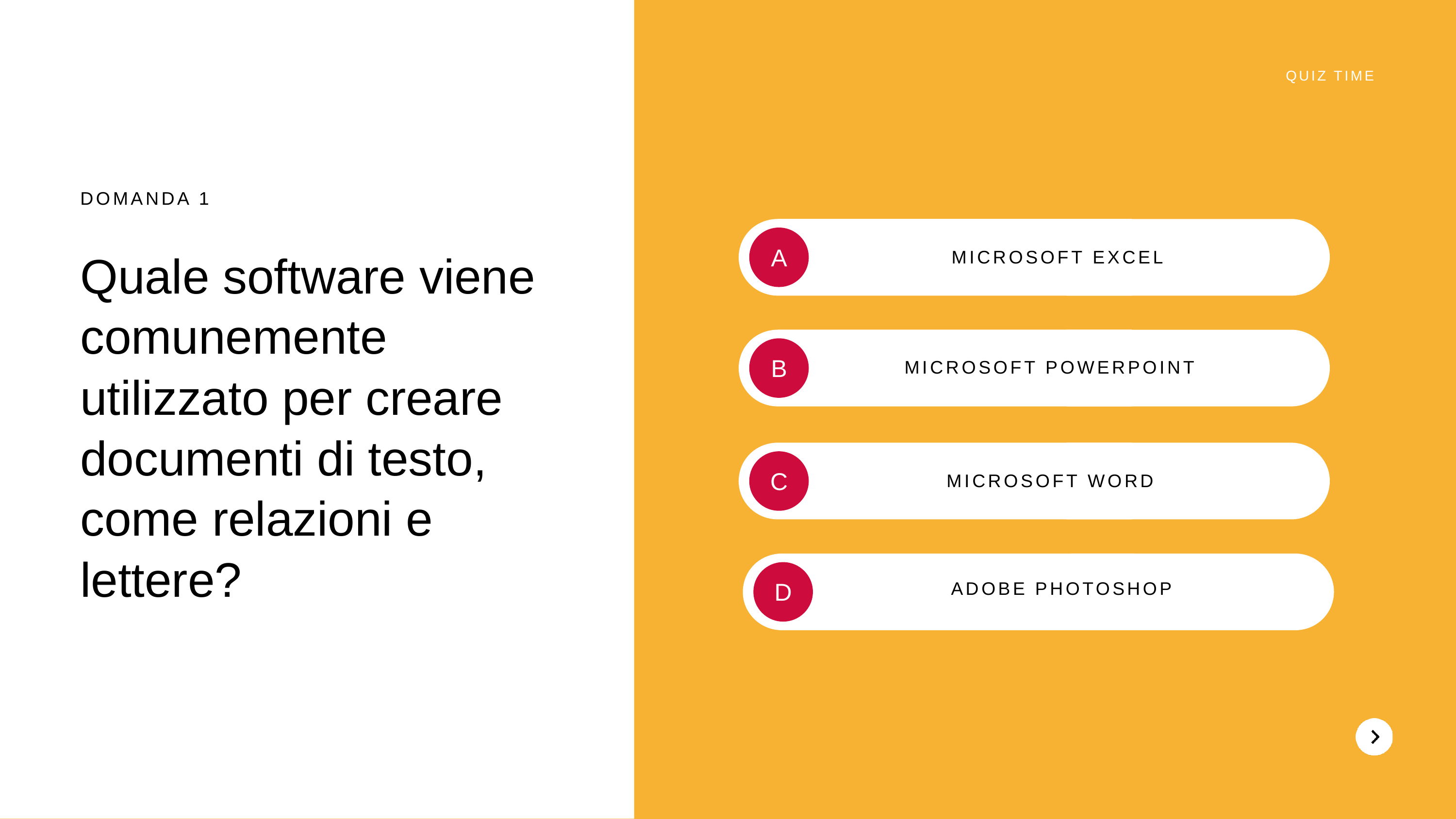

QUIZ TIME
DOMANDA 1
Quale software viene comunemente utilizzato per creare documenti di testo, come relazioni e lettere?

A
MICROSOFT EXCEL

B
MICROSOFT POWERPOINT

C
MICROSOFT WORD

D
ADOBE PHOTOSHOP